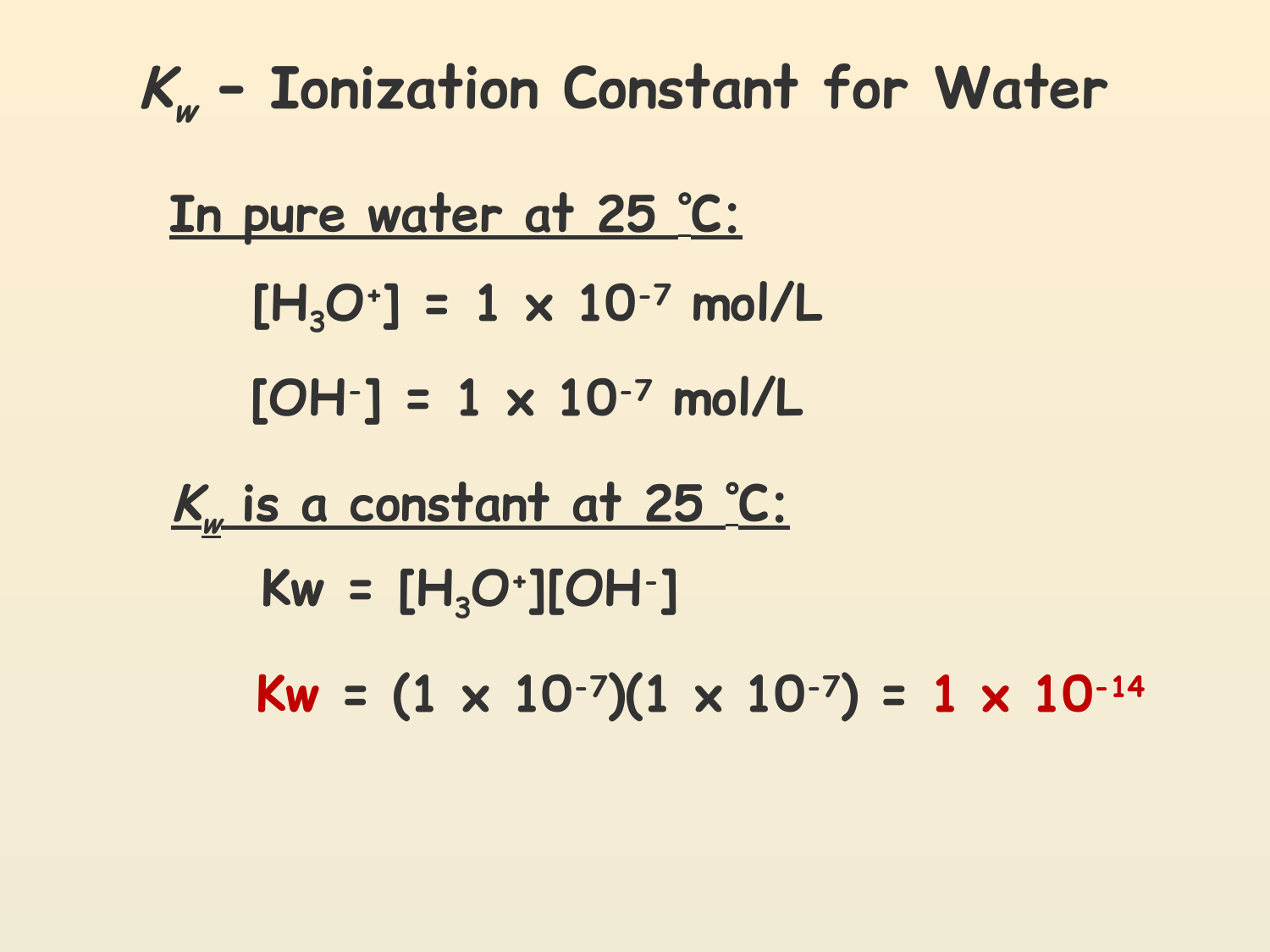

# Kw – Ionization Constant for Water
In pure water at 25 °C:
[H3O+] = 1 x 10-7 mol/L
[OH-] = 1 x 10-7 mol/L
Kw is a constant at 25 °C:
Kw = [H3O+][OH-]
Kw = (1 x 10-7)(1 x 10-7) = 1 x 10-14